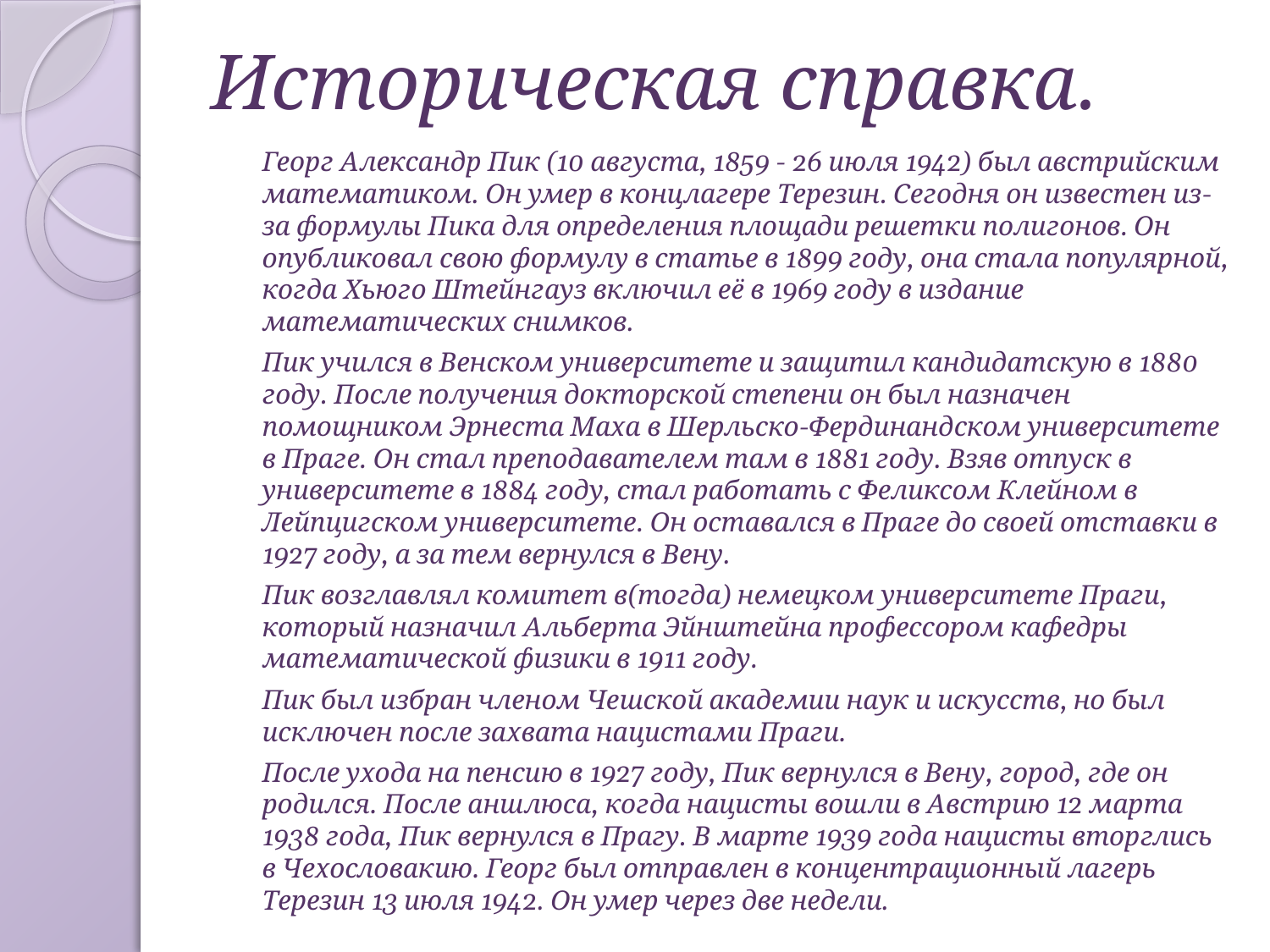

# Историческая справка.
		Георг Александр Пик (10 августа, 1859 - 26 июля 1942) был австрийским математиком. Он умер в концлагере Терезин. Сегодня он известен из-за формулы Пика для определения площади решетки полигонов. Он опубликовал свою формулу в статье в 1899 году, она стала популярной, когда Хьюго Штейнгауз включил её в 1969 году в издание математических снимков.
		Пик учился в Венском университете и защитил кандидатскую в 1880 году. После получения докторской степени он был назначен помощником Эрнеста Маха в Шерльско-Фердинандском университете в Праге. Он стал преподавателем там в 1881 году. Взяв отпуск в университете в 1884 году, стал работать с Феликсом Клейном в Лейпцигском университете. Он оставался в Праге до своей отставки в 1927 году, а за тем вернулся в Вену.
		Пик возглавлял комитет в(тогда) немецком университете Праги, который назначил Альберта Эйнштейна профессором кафедры математической физики в 1911 году.
		Пик был избран членом Чешской академии наук и искусств, но был исключен после захвата нацистами Праги.
		После ухода на пенсию в 1927 году, Пик вернулся в Вену, город, где он родился. После аншлюса, когда нацисты вошли в Австрию 12 марта 1938 года, Пик вернулся в Прагу. В марте 1939 года нацисты вторглись в Чехословакию. Георг был отправлен в концентрационный лагерь Терезин 13 июля 1942. Он умер через две недели.